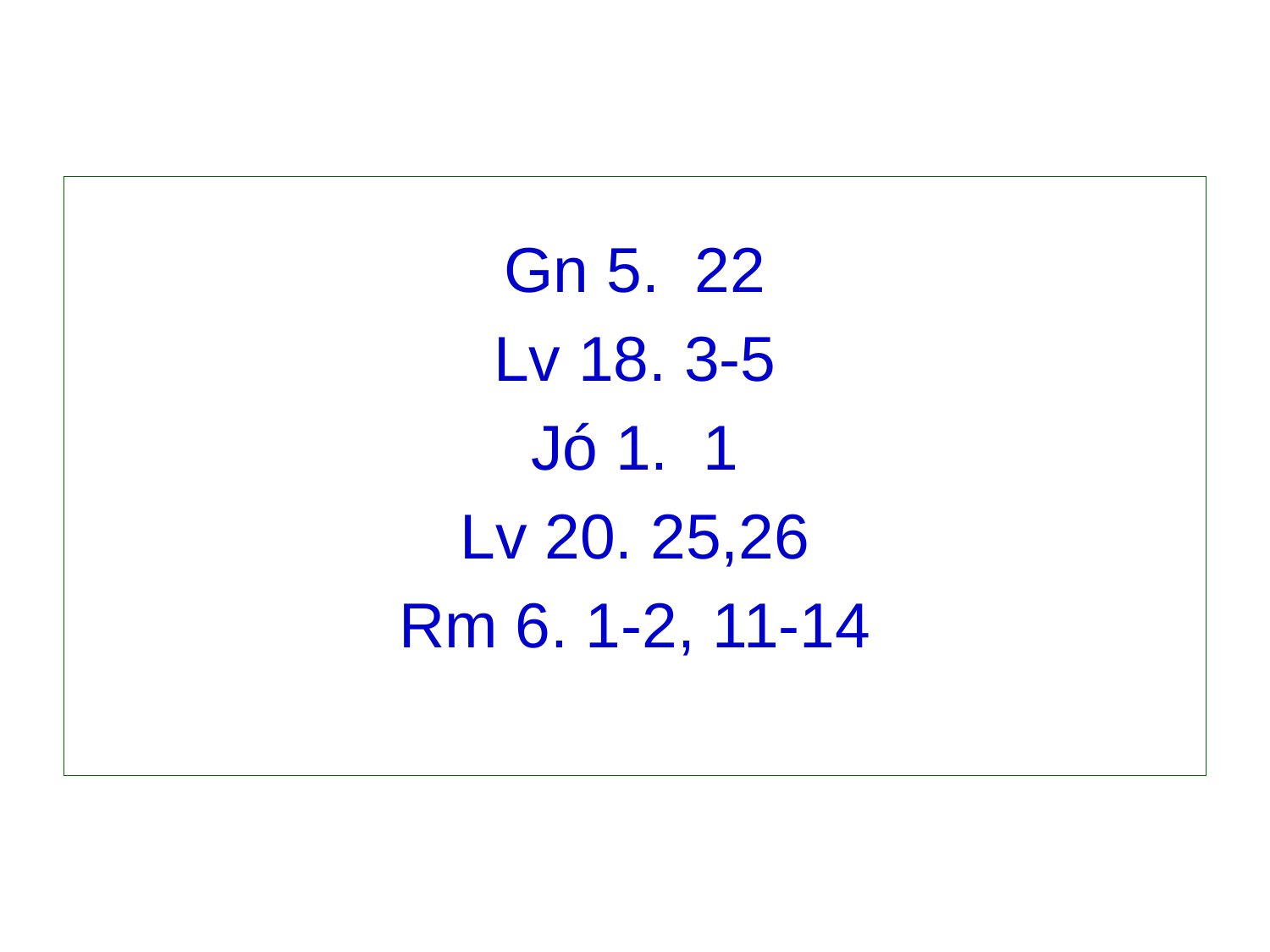

Gn 5.  22
Lv 18. 3-5
Jó 1.  1
Lv 20. 25,26
Rm 6. 1-2, 11-14